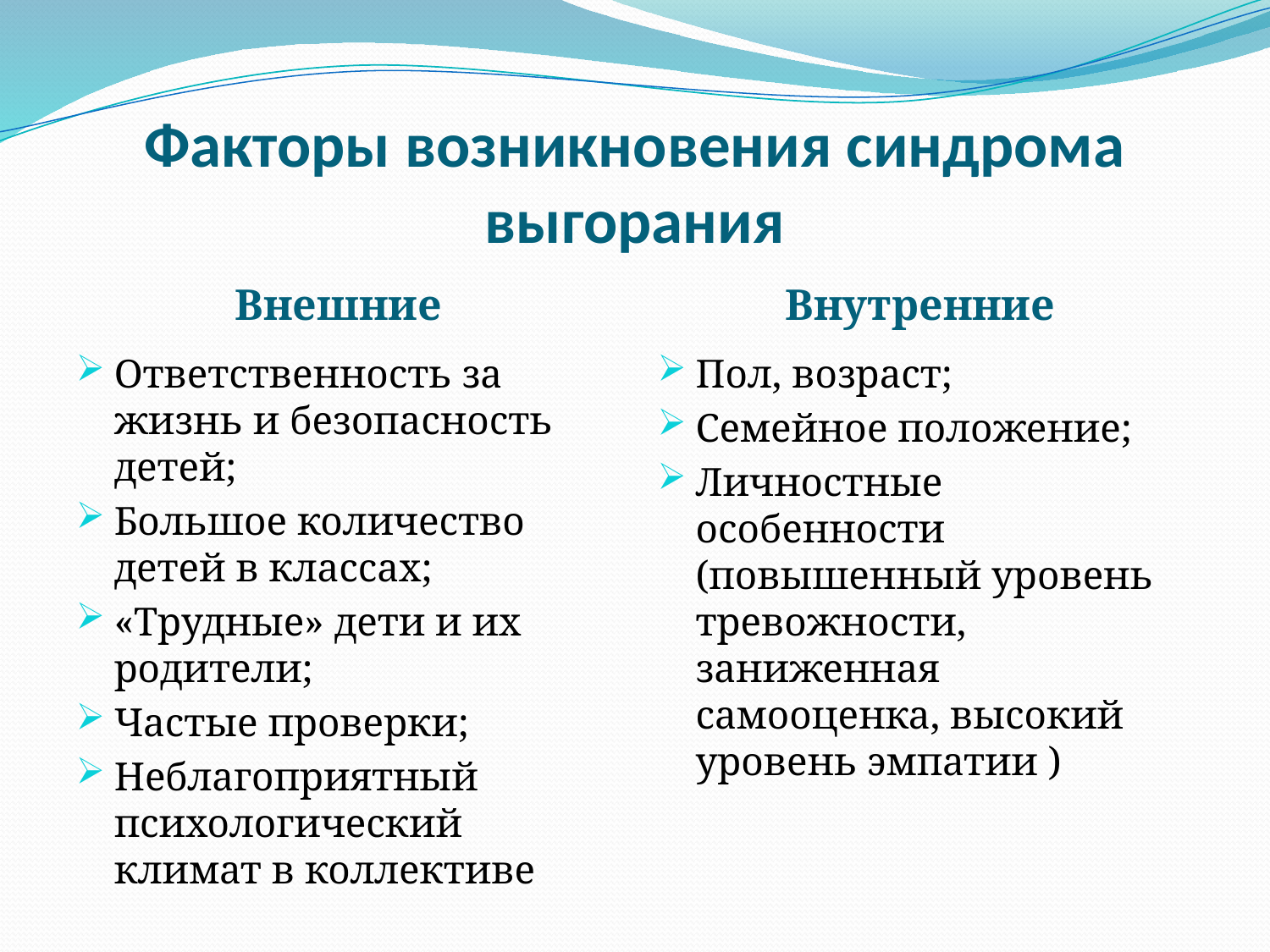

# Факторы возникновения синдрома выгорания
Внешние
Внутренние
Ответственность за жизнь и безопасность детей;
Большое количество детей в классах;
«Трудные» дети и их родители;
Частые проверки;
Неблагоприятный психологический климат в коллективе
Пол, возраст;
Семейное положение;
Личностные особенности (повышенный уровень тревожности, заниженная самооценка, высокий уровень эмпатии )